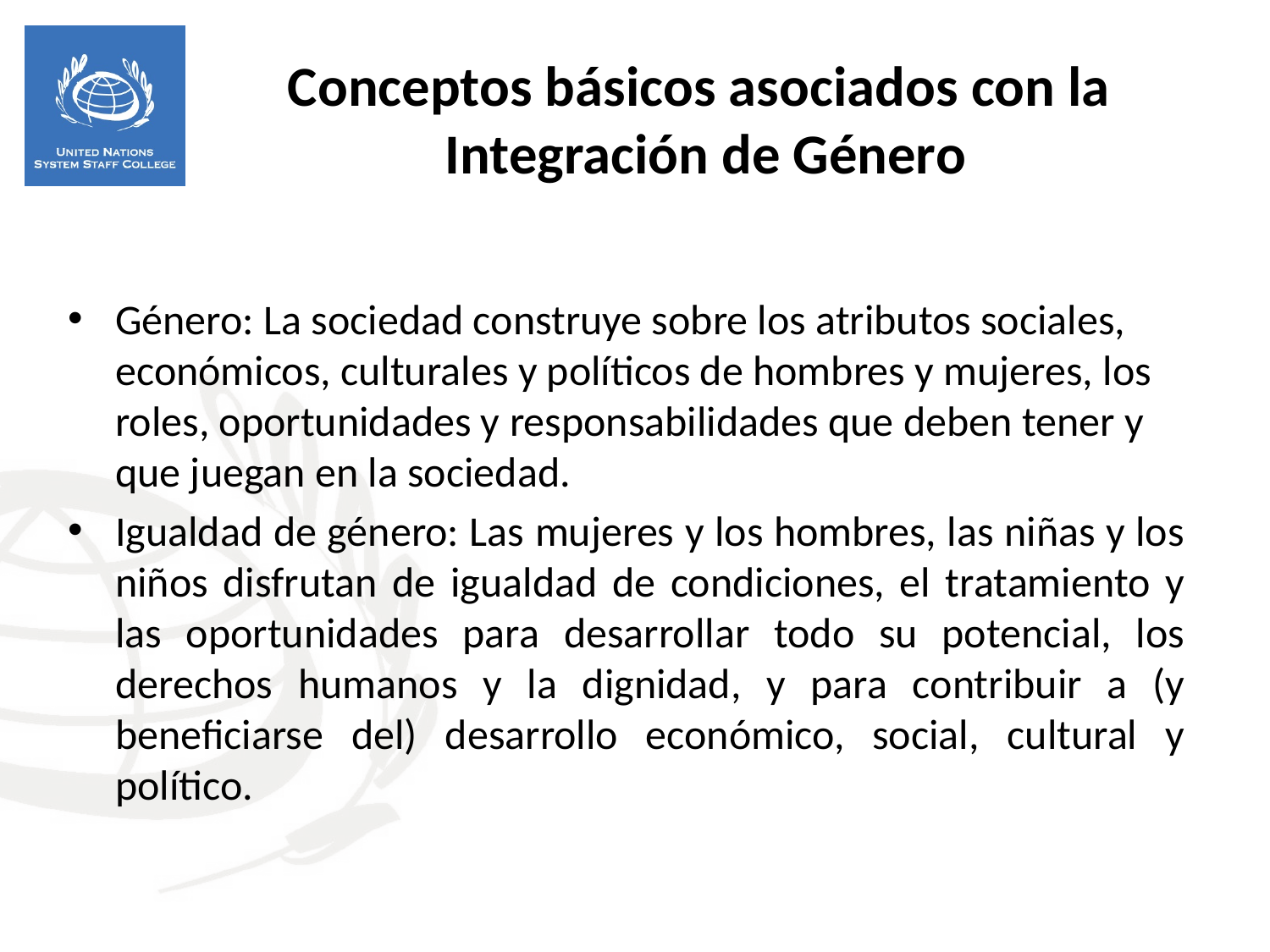

Conceptos básicos asociados con la
Integración de Género
Género: La sociedad construye sobre los atributos sociales, económicos, culturales y políticos de hombres y mujeres, los roles, oportunidades y responsabilidades que deben tener y que juegan en la sociedad.
Igualdad de género: Las mujeres y los hombres, las niñas y los niños disfrutan de igualdad de condiciones, el tratamiento y las oportunidades para desarrollar todo su potencial, los derechos humanos y la dignidad, y para contribuir a (y beneficiarse del) desarrollo económico, social, cultural y político.